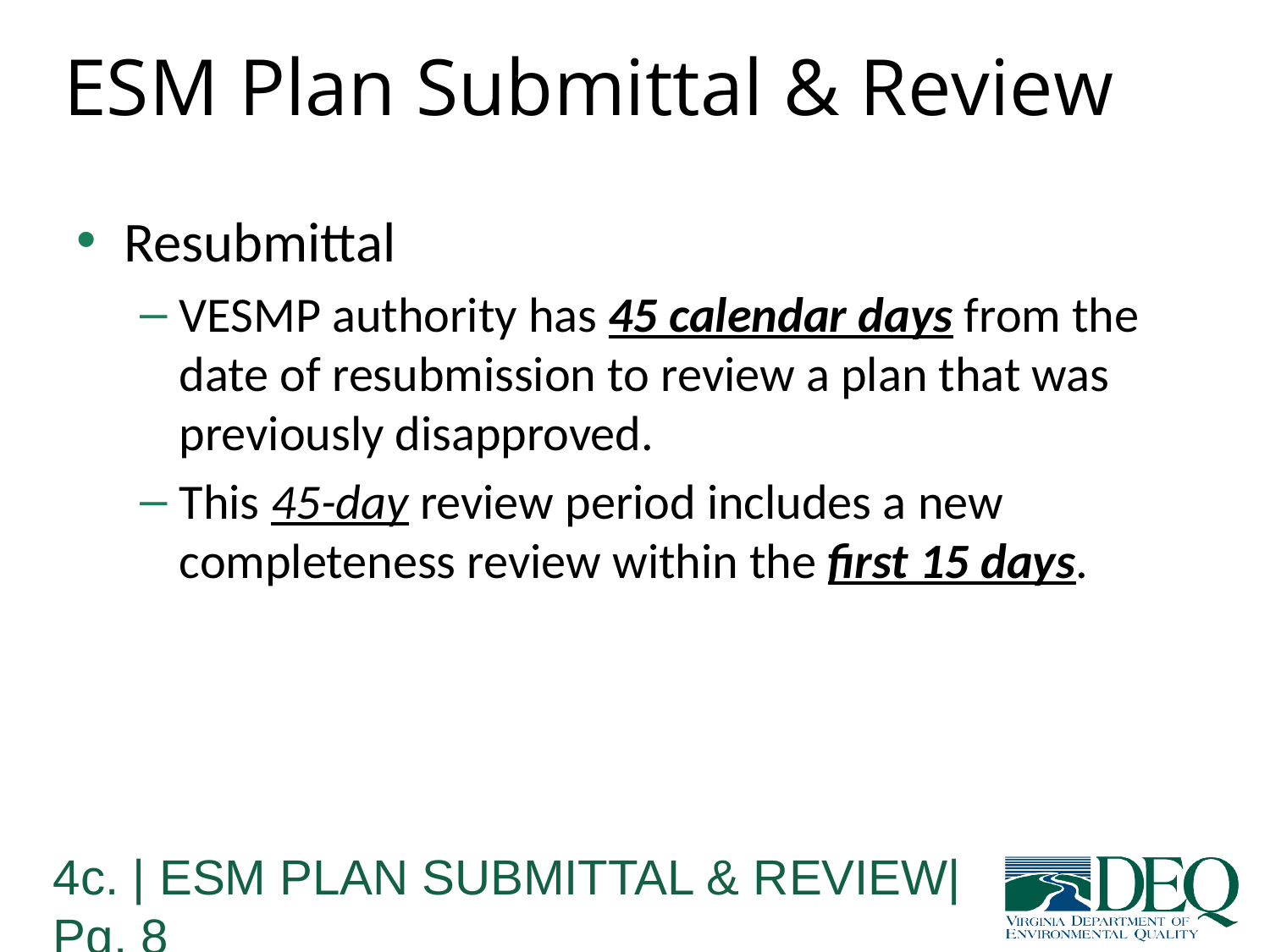

# ESM Plan Submittal & Review
Resubmittal
VESMP authority has 45 calendar days from the date of resubmission to review a plan that was previously disapproved.
This 45-day review period includes a new completeness review within the first 15 days.
4c. | ESM PLAN SUBMITTAL & REVIEW| Pg. 8